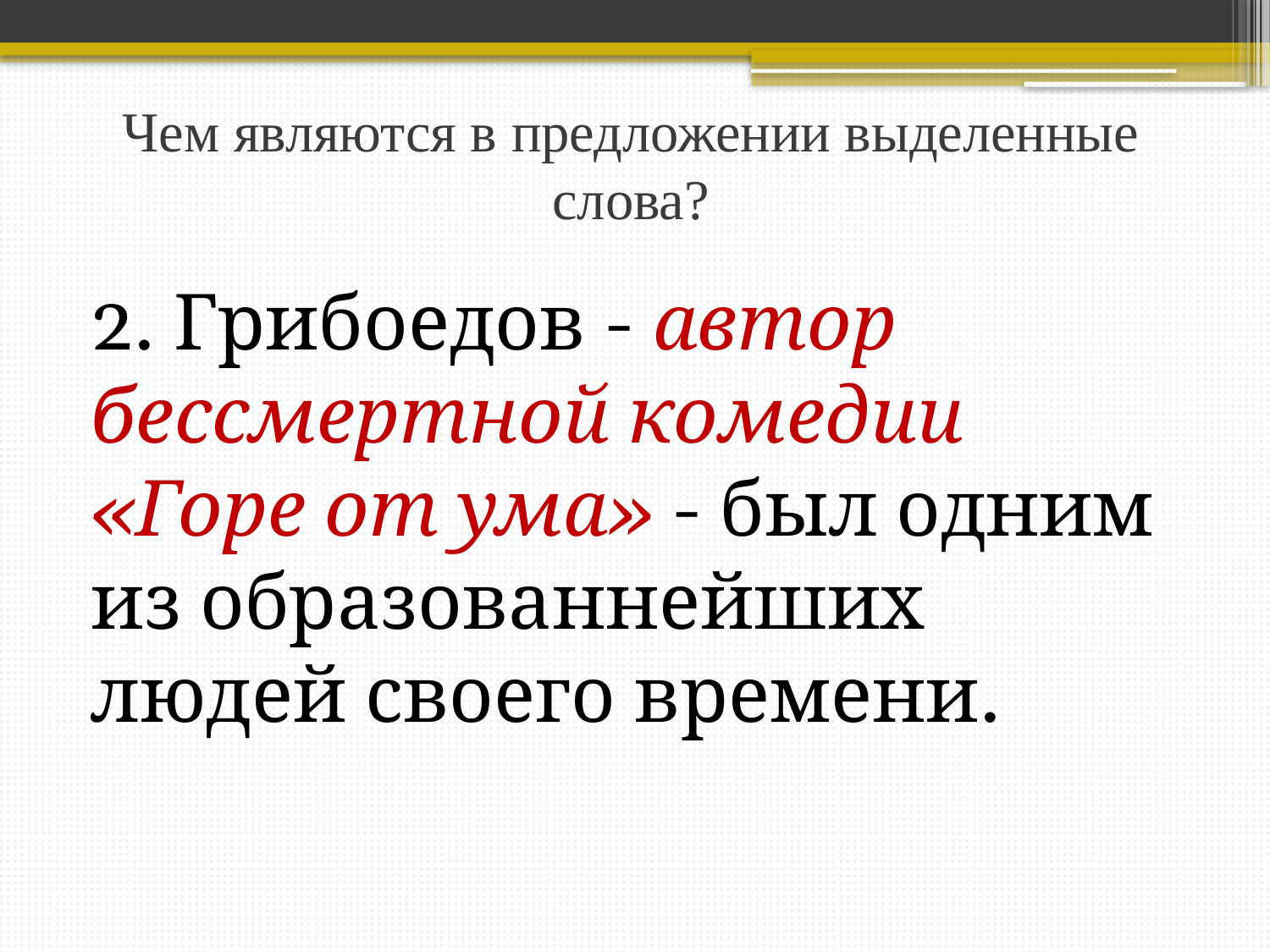

# Чем являются в предложении выделенные слова?
2. Грибоедов - автор бессмертной комедии «Горе от ума» - был одним из образованнейших людей своего времени.